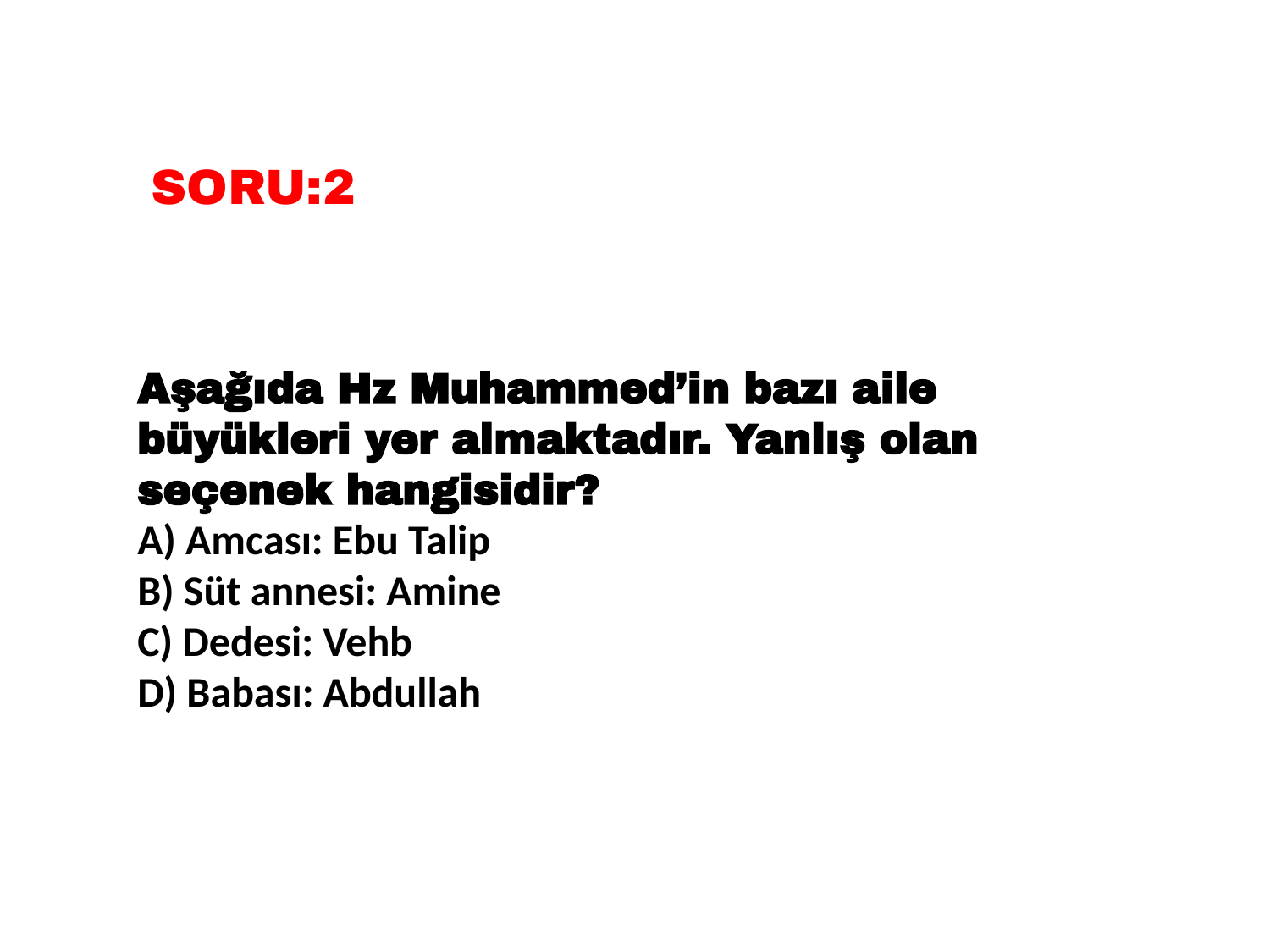

SORU:2
Aşağıda Hz Muhammed’in bazı aile büyükleri yer almaktadır. Yanlış olan seçenek hangisidir?
A) Amcası: Ebu Talip
B) Süt annesi: Amine
C) Dedesi: Vehb 
D) Babası: Abdullah